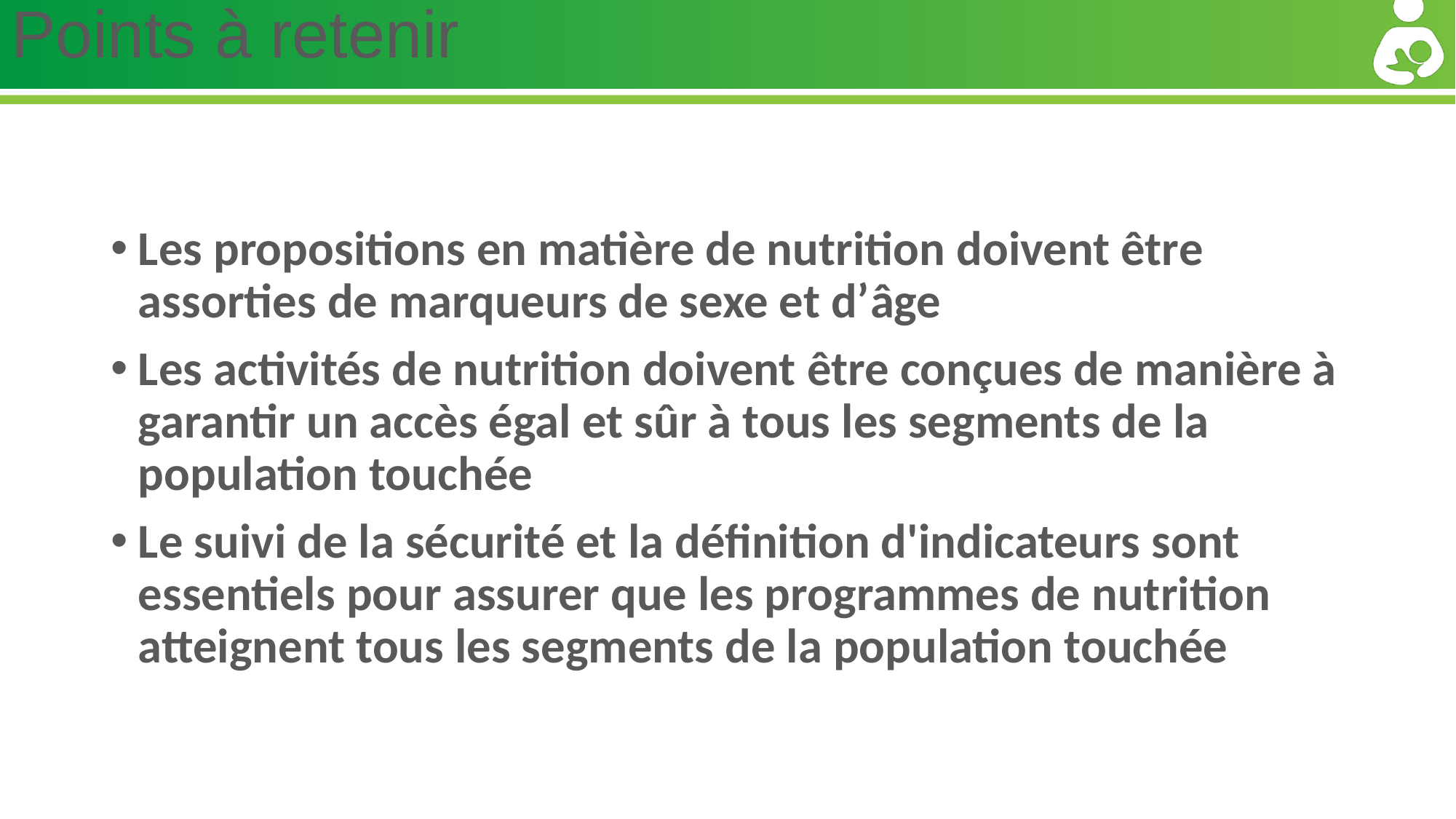

# Points à retenir
Les propositions en matière de nutrition doivent être assorties de marqueurs de sexe et d’âge
Les activités de nutrition doivent être conçues de manière à garantir un accès égal et sûr à tous les segments de la population touchée
Le suivi de la sécurité et la définition d'indicateurs sont essentiels pour assurer que les programmes de nutrition atteignent tous les segments de la population touchée